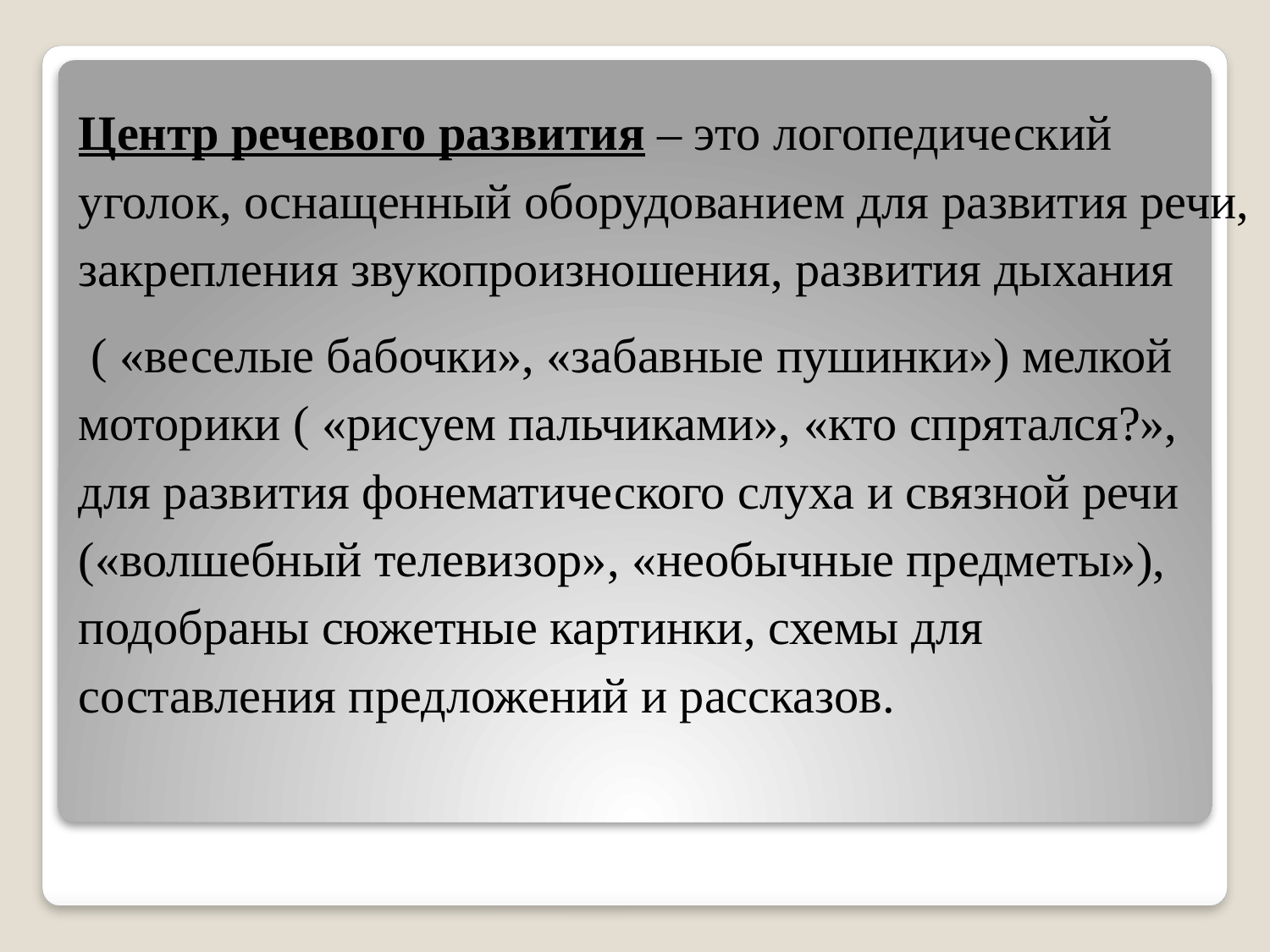

Центр речевого развития – это логопедический уголок, оснащенный оборудованием для развития речи, закрепления звукопроизношения, развития дыхания
 ( «веселые бабочки», «забавные пушинки») мелкой моторики ( «рисуем пальчиками», «кто спрятался?», для развития фонематического слуха и связной речи («волшебный телевизор», «необычные предметы»), подобраны сюжетные картинки, схемы для составления предложений и рассказов.